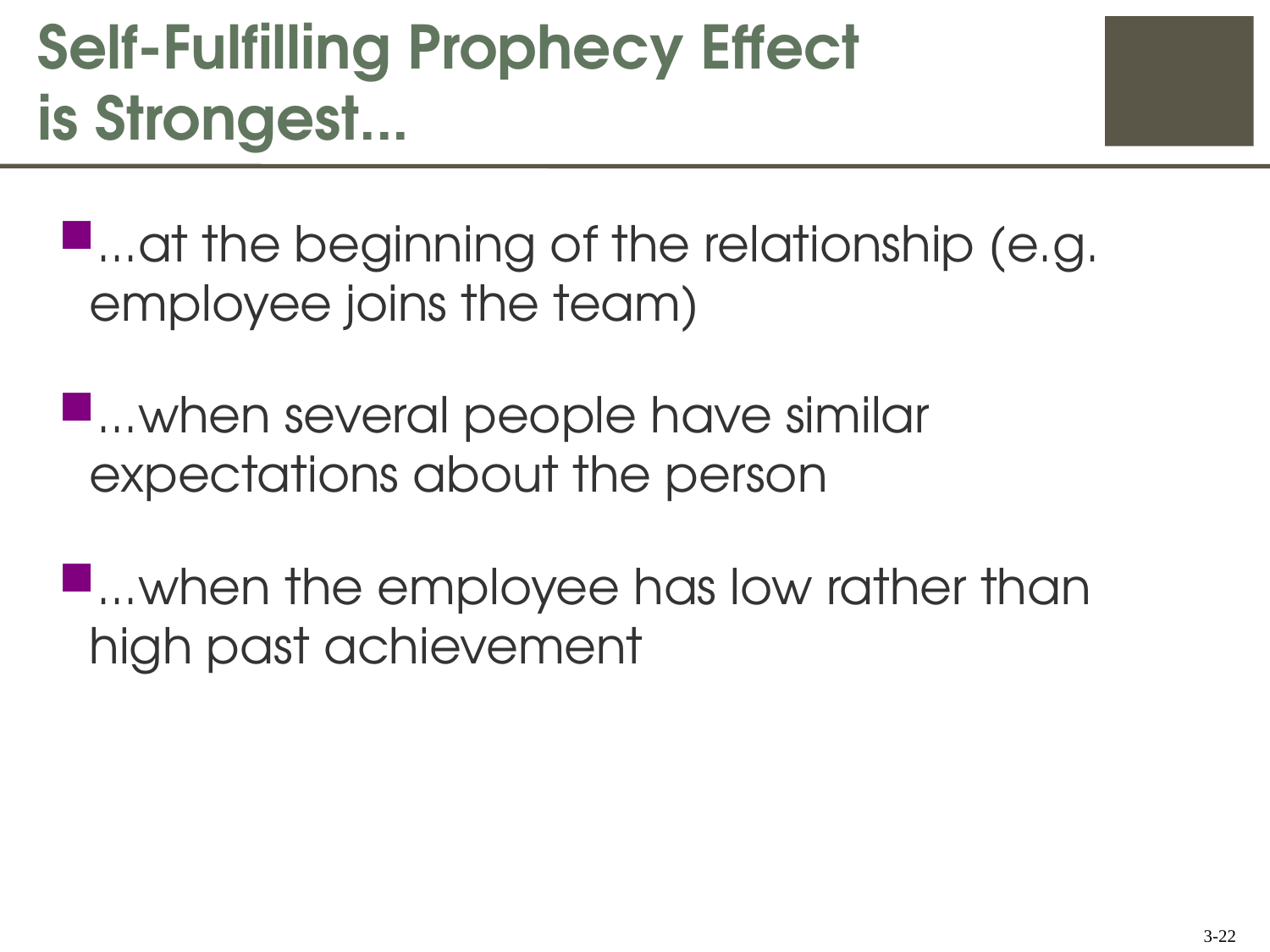

# Self-Fulfilling Prophecy Effect is Strongest...
...at the beginning of the relationship (e.g. employee joins the team)
...when several people have similar expectations about the person
...when the employee has low rather than high past achievement